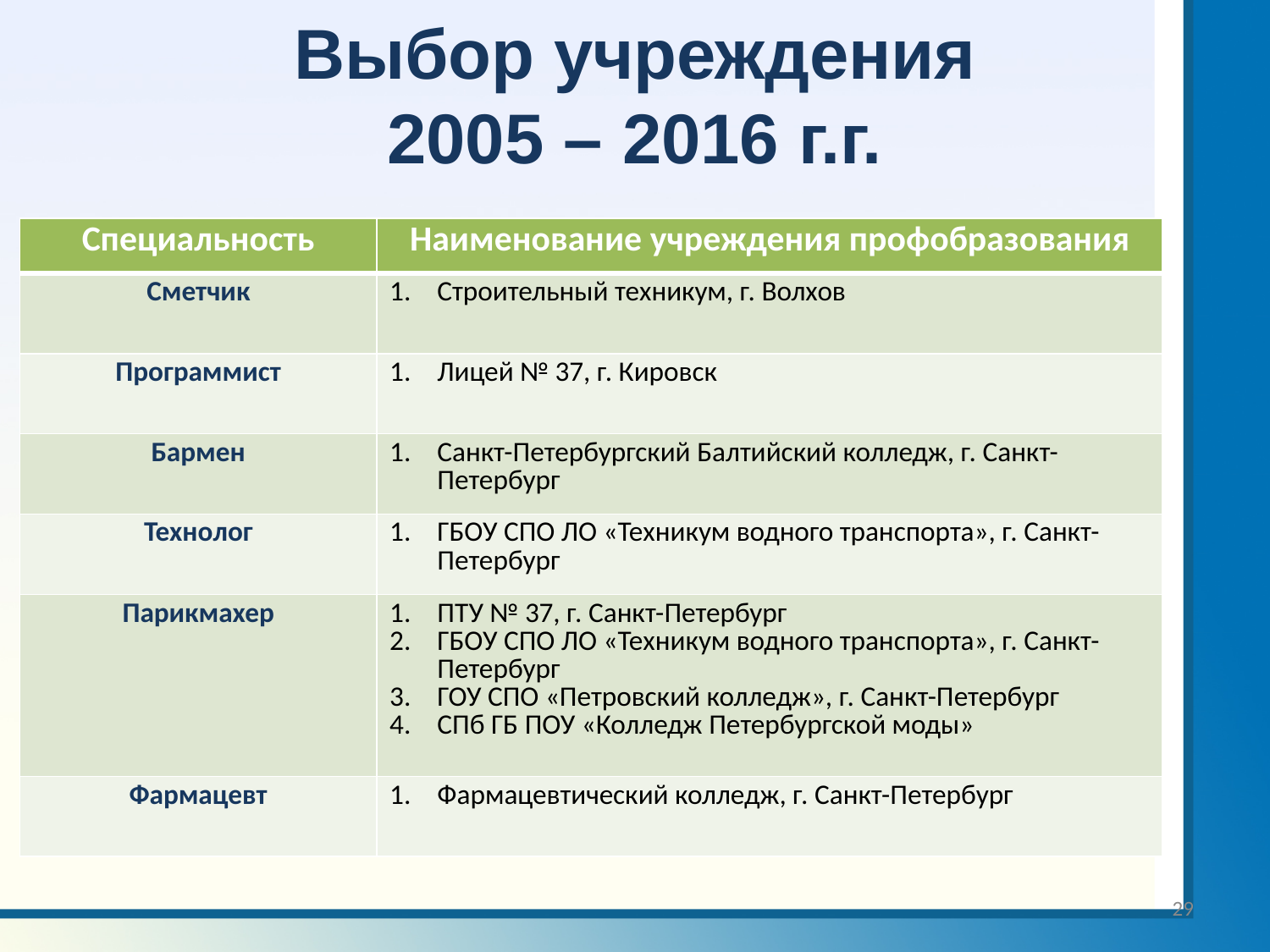

# Выбор учреждения 2005 – 2016 г.г.
| Специальность | Наименование учреждения профобразования |
| --- | --- |
| Сметчик | Строительный техникум, г. Волхов |
| Программист | Лицей № 37, г. Кировск |
| Бармен | Санкт-Петербургский Балтийский колледж, г. Санкт-Петербург |
| Технолог | ГБОУ СПО ЛО «Техникум водного транспорта», г. Санкт-Петербург |
| Парикмахер | ПТУ № 37, г. Санкт-Петербург ГБОУ СПО ЛО «Техникум водного транспорта», г. Санкт-Петербург ГОУ СПО «Петровский колледж», г. Санкт-Петербург СПб ГБ ПОУ «Колледж Петербургской моды» |
| Фармацевт | Фармацевтический колледж, г. Санкт-Петербург |
29